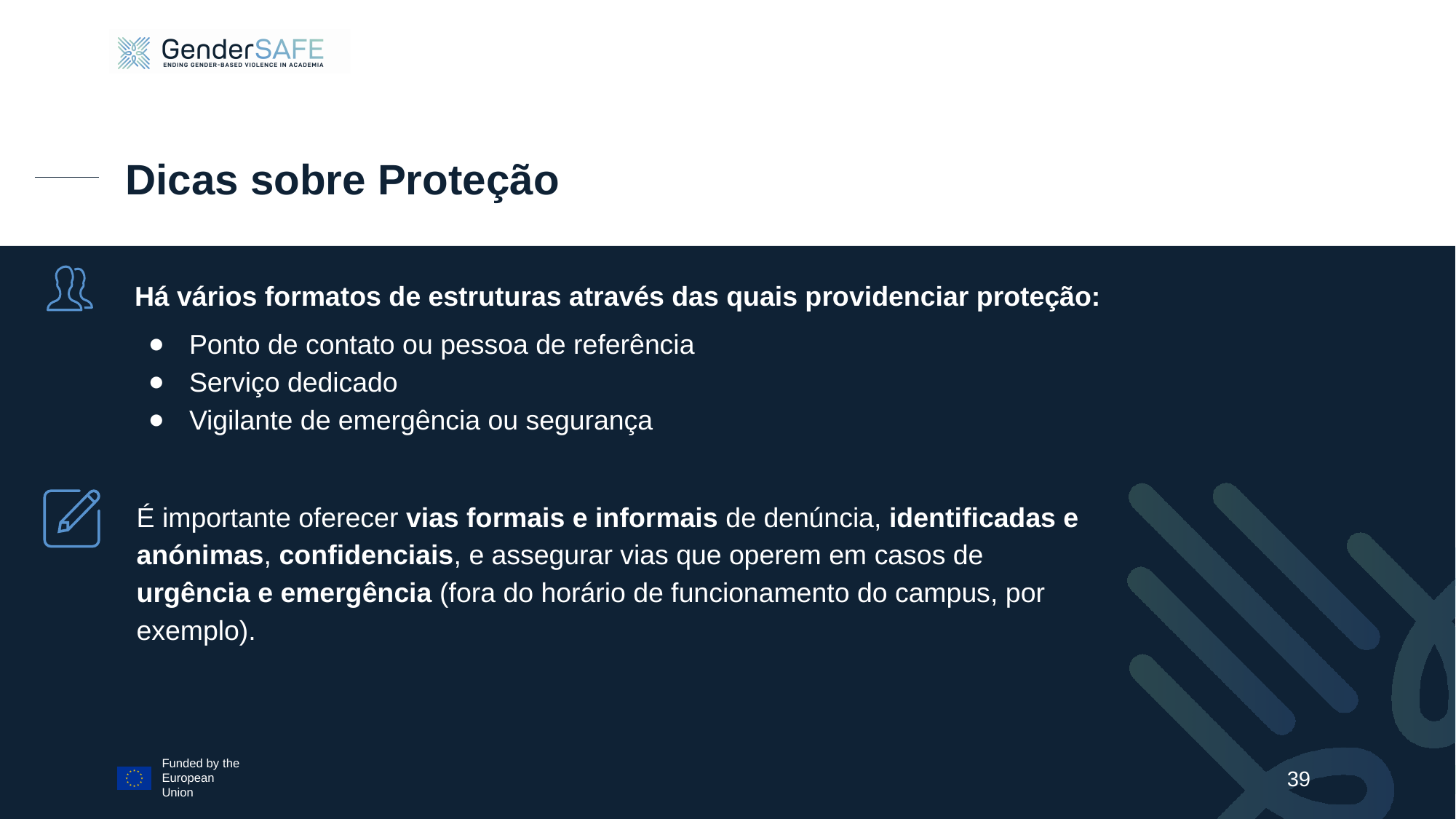

# Dicas sobre Proteção

Há vários formatos de estruturas através das quais providenciar proteção:
Ponto de contato ou pessoa de referência
Serviço dedicado
Vigilante de emergência ou segurança

É importante oferecer vias formais e informais de denúncia, identificadas e anónimas, confidenciais, e assegurar vias que operem em casos de urgência e emergência (fora do horário de funcionamento do campus, por exemplo).